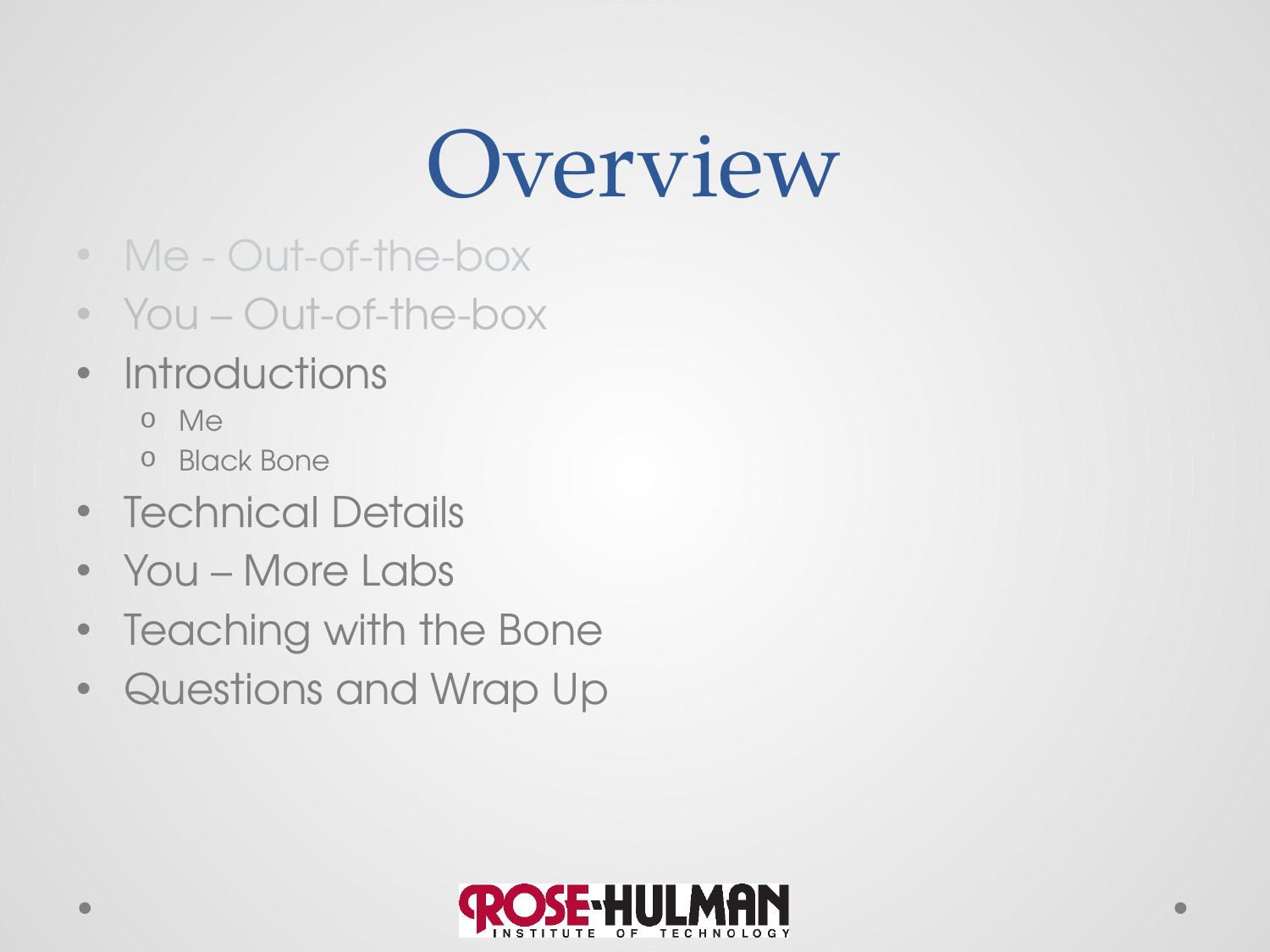

# Overview
Me - Out-of-the-box
You – Out-of-the-box
Introductions
Me
Black Bone
Technical Details
You – More Labs
Teaching with the Bone
Questions and Wrap Up